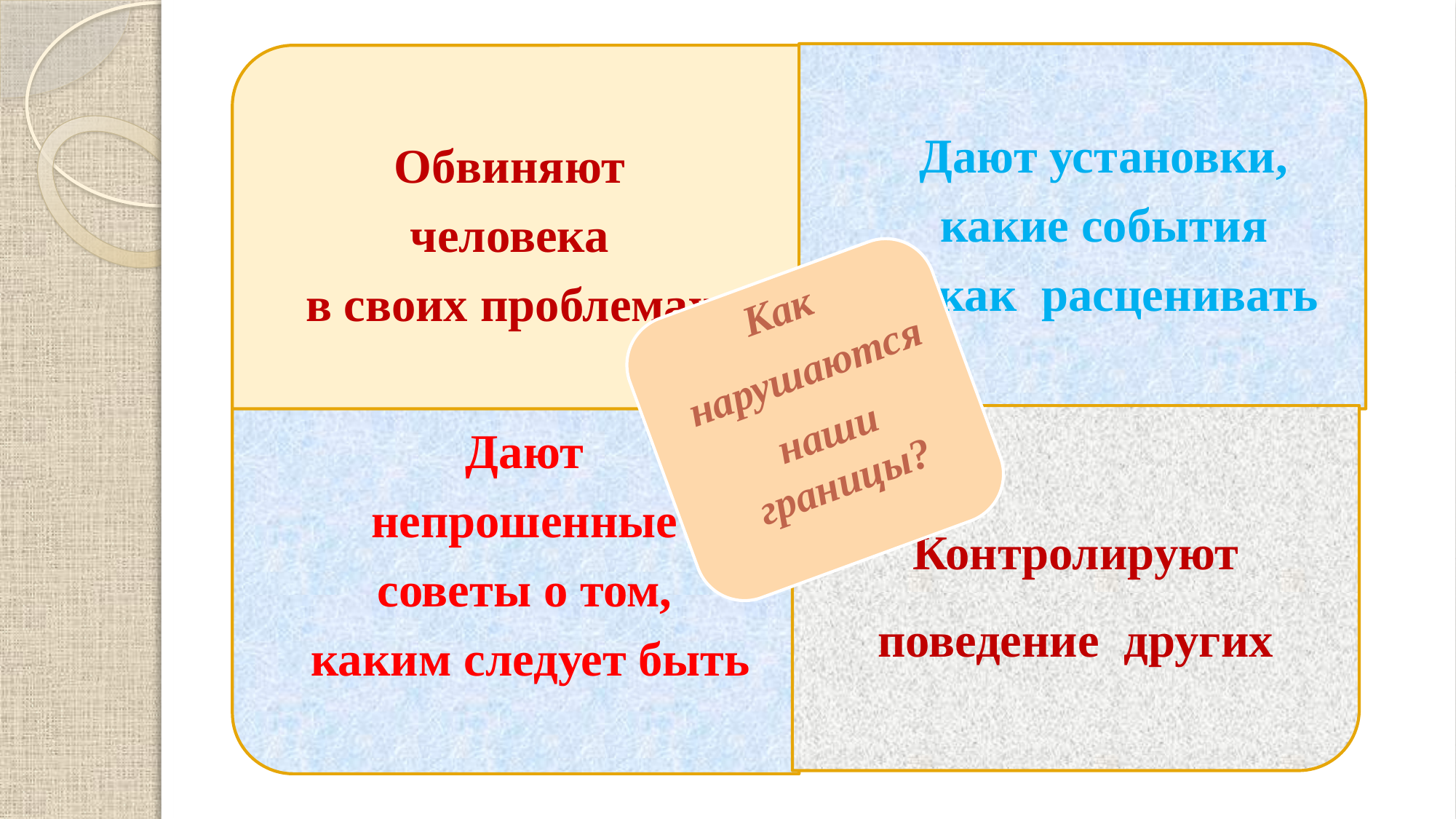

Обвиняют
человека
в своих проблемах
      Дают установки,
     какие события
         как  расценивать
Дают
 непрошенные
советы о том,
 каким следует быть

Контролируют поведение  других
Как
нарушаются
наши границы?